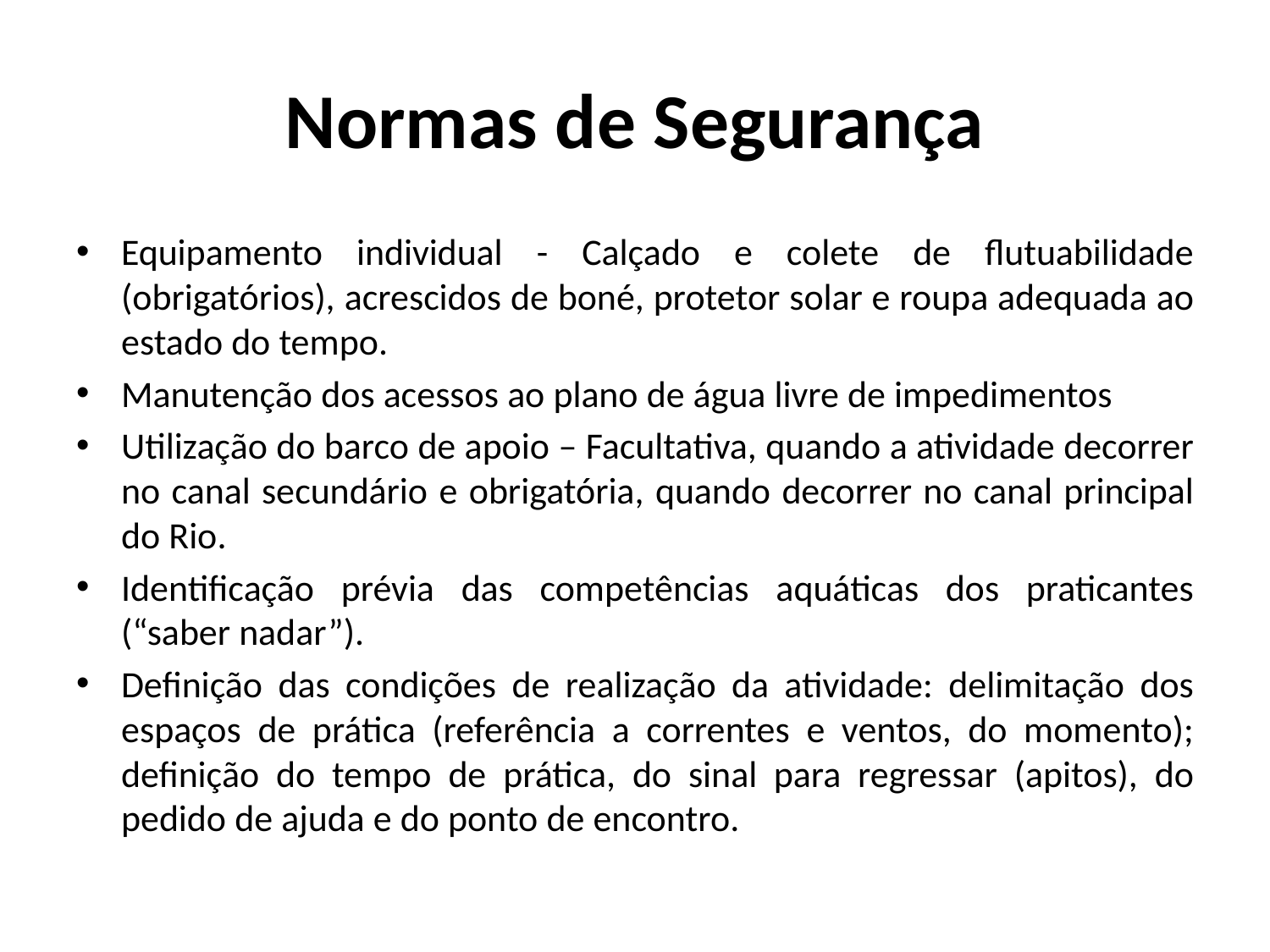

# Normas de Segurança
Equipamento individual - Calçado e colete de flutuabilidade (obrigatórios), acrescidos de boné, protetor solar e roupa adequada ao estado do tempo.
Manutenção dos acessos ao plano de água livre de impedimentos
Utilização do barco de apoio – Facultativa, quando a atividade decorrer no canal secundário e obrigatória, quando decorrer no canal principal do Rio.
Identificação prévia das competências aquáticas dos praticantes (“saber nadar”).
Definição das condições de realização da atividade: delimitação dos espaços de prática (referência a correntes e ventos, do momento); definição do tempo de prática, do sinal para regressar (apitos), do pedido de ajuda e do ponto de encontro.